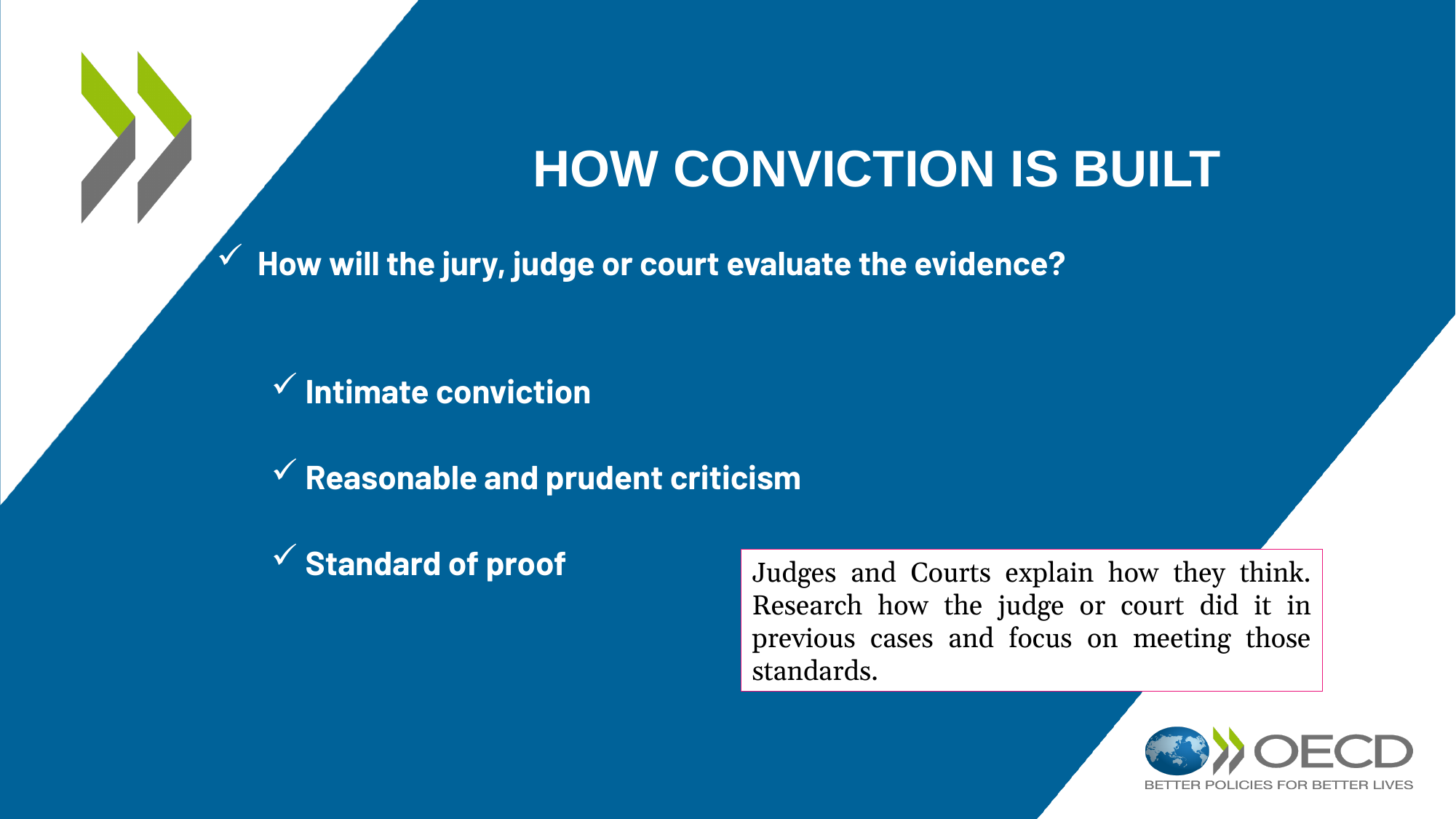

# How conviction is built
How will the jury, judge or court evaluate the evidence?

Intimate conviction

Reasonable and prudent criticism

Standard of proof
Judges and Courts explain how they think. Research how the judge or court did it in previous cases and focus on meeting those standards.